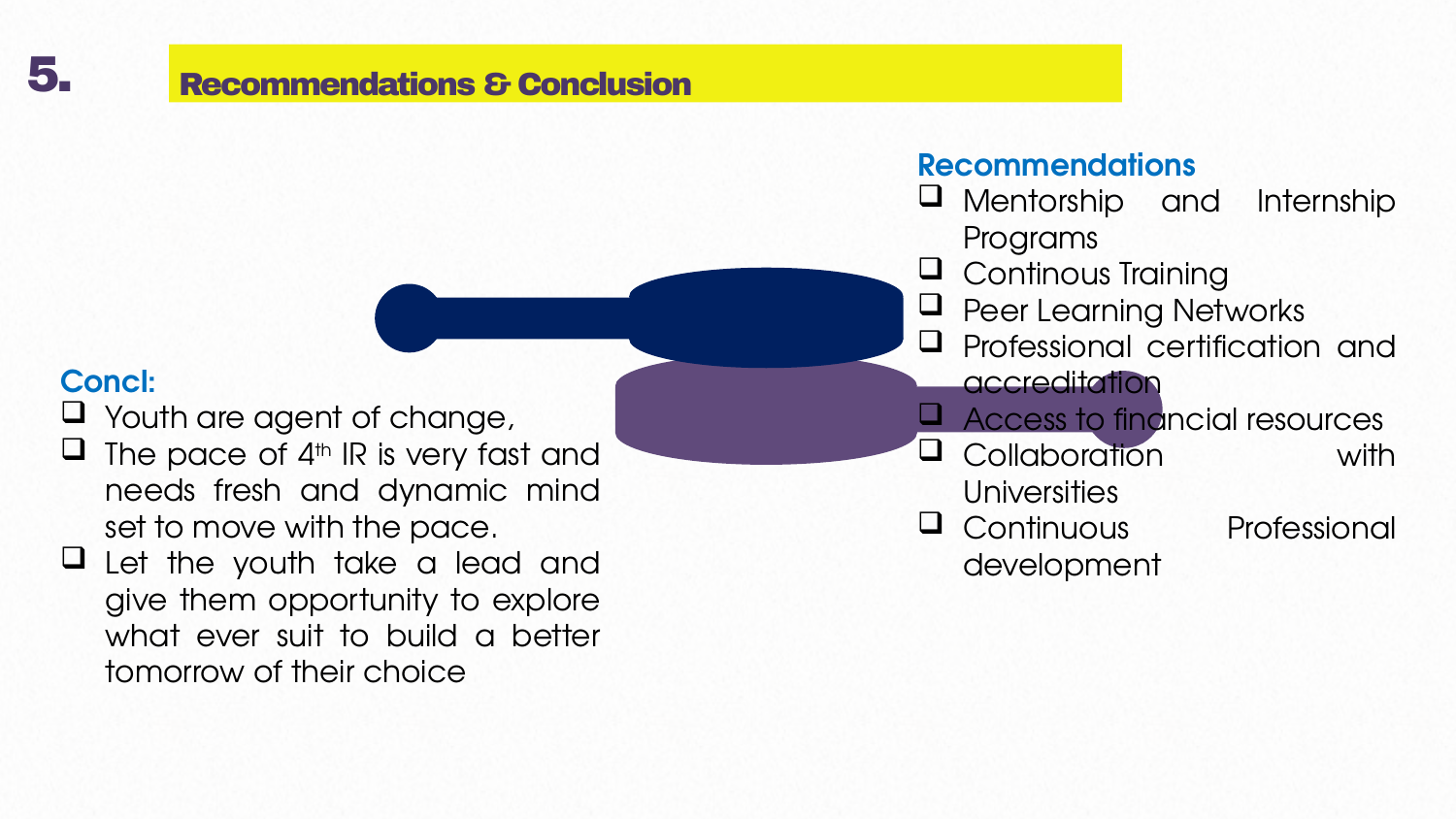

5.
Recommendations & Conclusion
Recommendations
Mentorship and Internship Programs
Continous Training
Peer Learning Networks
Professional certification and accreditation
Access to financial resources
Collaboration with Universities
Continuous Professional development

Concl:
Youth are agent of change,
The pace of 4th IR is very fast and needs fresh and dynamic mind set to move with the pace.
Let the youth take a lead and give them opportunity to explore what ever suit to build a better tomorrow of their choice